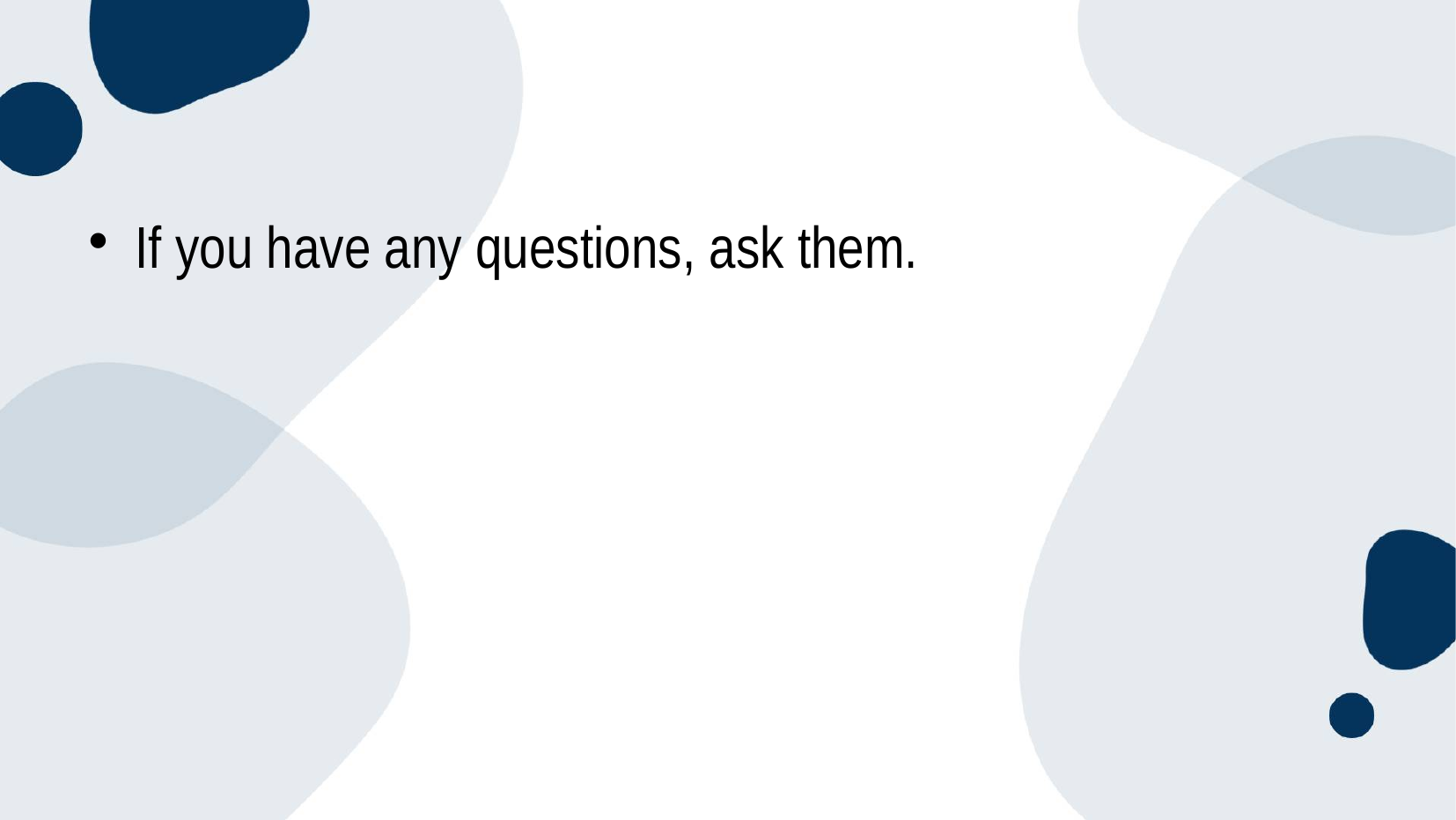

#
If you have any questions, ask them.